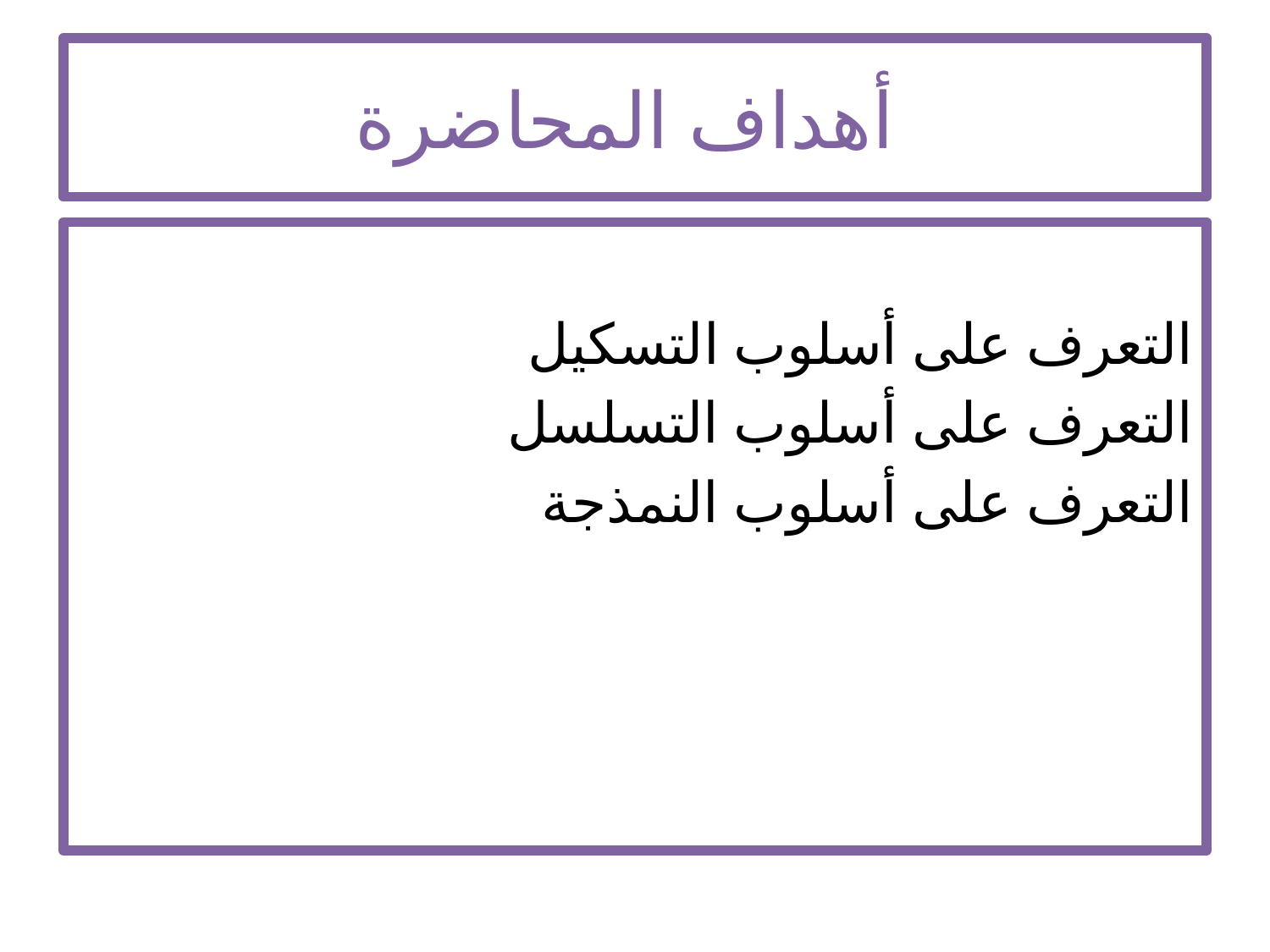

# أهداف المحاضرة

التعرف على أسلوب التسكيل
التعرف على أسلوب التسلسل
التعرف على أسلوب النمذجة